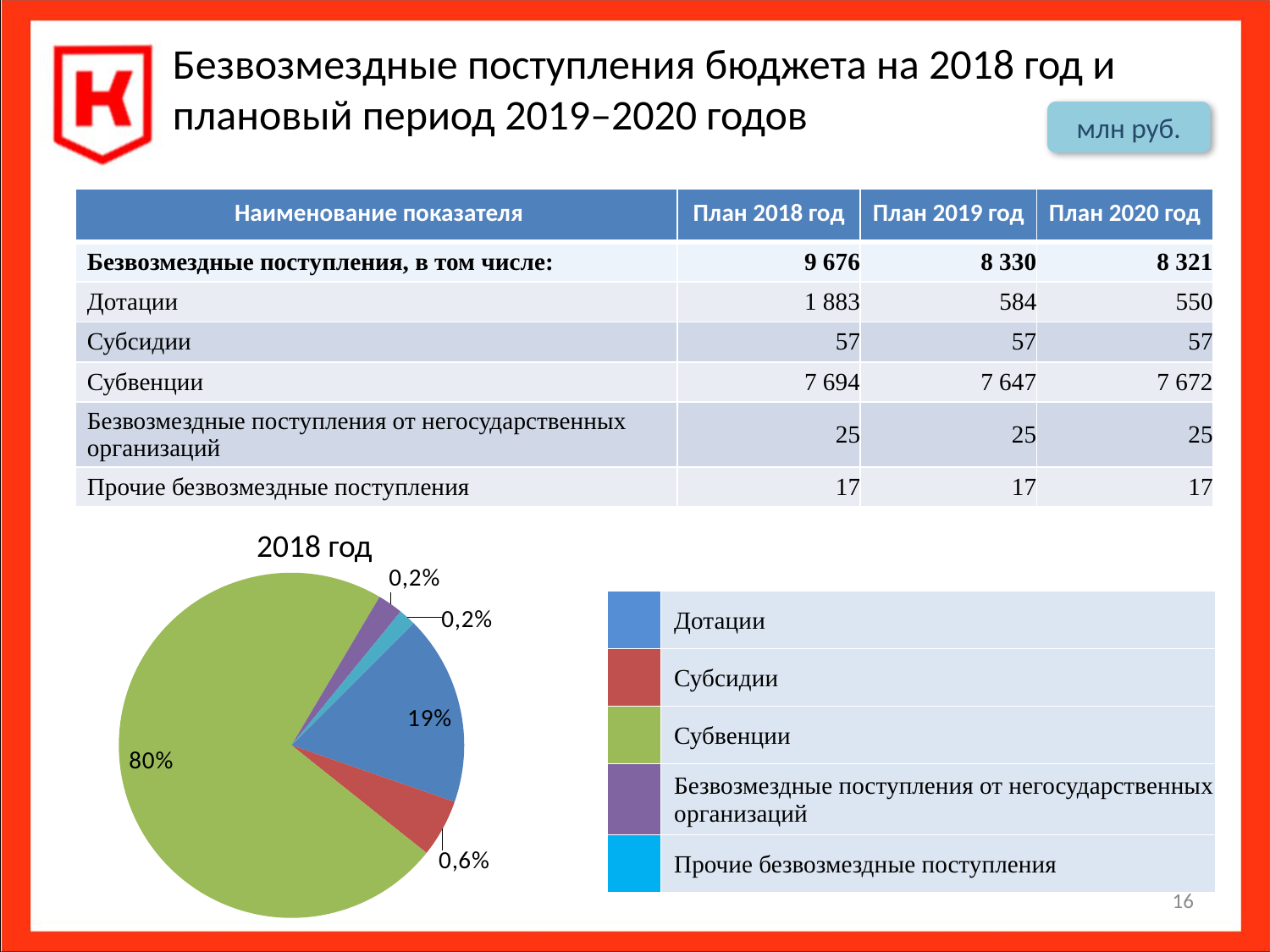

# Безвозмездные поступления бюджета на 2018 год и плановый период 2019–2020 годов
млн руб.
| Наименование показателя | План 2018 год | План 2019 год | План 2020 год |
| --- | --- | --- | --- |
| Безвозмездные поступления, в том числе: | 9 676 | 8 330 | 8 321 |
| Дотации | 1 883 | 584 | 550 |
| Субсидии | 57 | 57 | 57 |
| Субвенции | 7 694 | 7 647 | 7 672 |
| Безвозмездные поступления от негосударственных организаций | 25 | 25 | 25 |
| Прочие безвозмездные поступления | 17 | 17 | 17 |
2018 год

### Chart

| Category | Безвозмедные поступления в 2018 году |
|---|---|
| Дотации   | 1883.0 |
| Субсидии   | 570.0 |
| Субвенции   | 7694.0 |
| Безвозмездные поступления от негосударственных организаций | 250.0 |
| Прочие безвозмездные поступления  | 170.0 |
|  | Дотации |
| --- | --- |
|  | Субсидии |
|  | Субвенции |
|  | Безвозмездные поступления от негосударственных организаций |
|  | Прочие безвозмездные поступления |
16